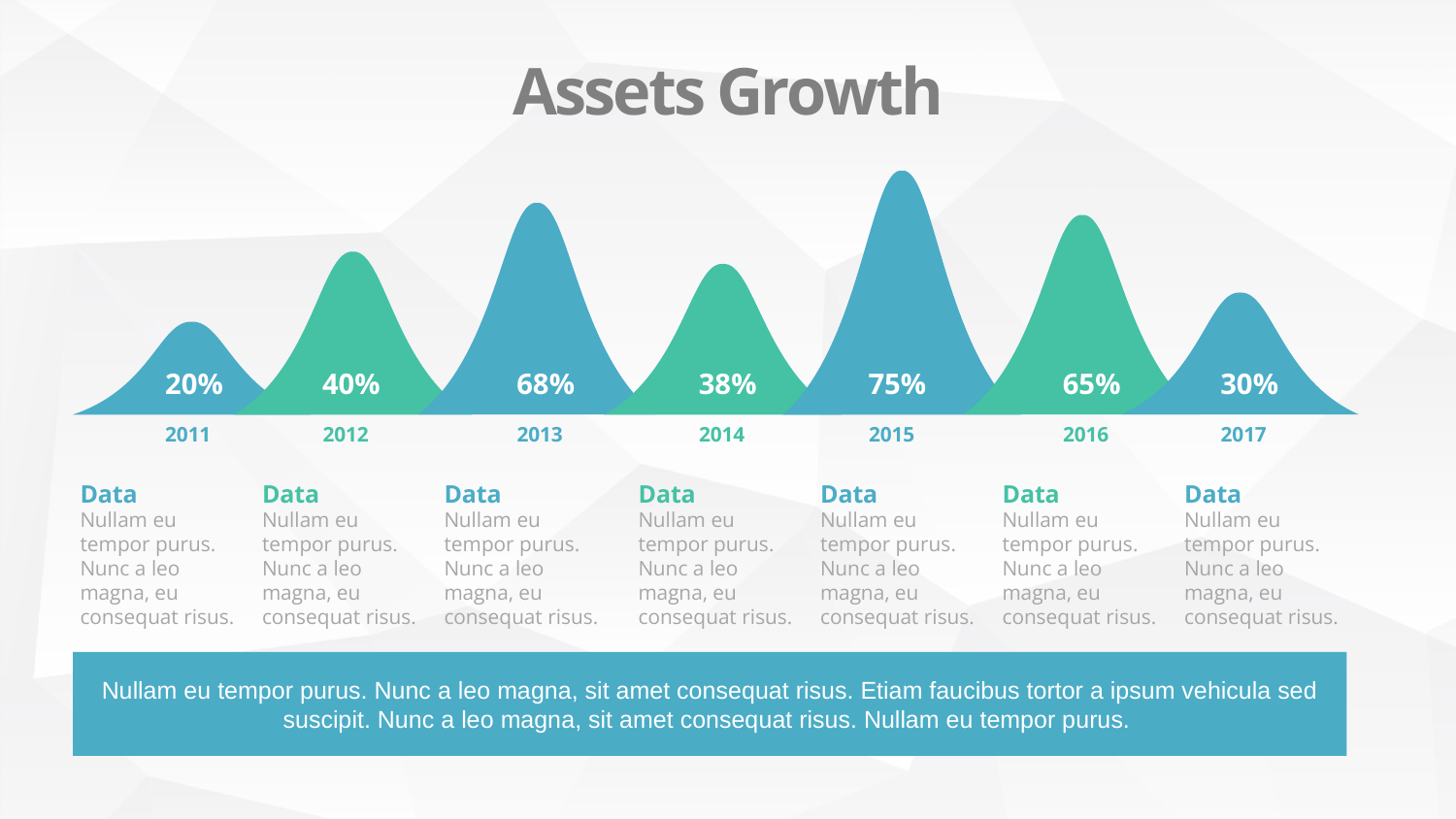

Assets Growth

20%
40%
68%
38%
75%
65%
30%
2011
2012
2013
2014
2015
2016
2017
Data
Nullam eu tempor purus. Nunc a leo magna, eu consequat risus.
Data
Nullam eu tempor purus. Nunc a leo magna, eu consequat risus.
Data
Nullam eu tempor purus. Nunc a leo magna, eu consequat risus.
Data
Nullam eu tempor purus. Nunc a leo magna, eu consequat risus.
Data
Nullam eu tempor purus. Nunc a leo magna, eu consequat risus.
Data
Nullam eu tempor purus. Nunc a leo magna, eu consequat risus.
Data
Nullam eu tempor purus. Nunc a leo magna, eu consequat risus.

Nullam eu tempor purus. Nunc a leo magna, sit amet consequat risus. Etiam faucibus tortor a ipsum vehicula sed suscipit. Nunc a leo magna, sit amet consequat risus. Nullam eu tempor purus.